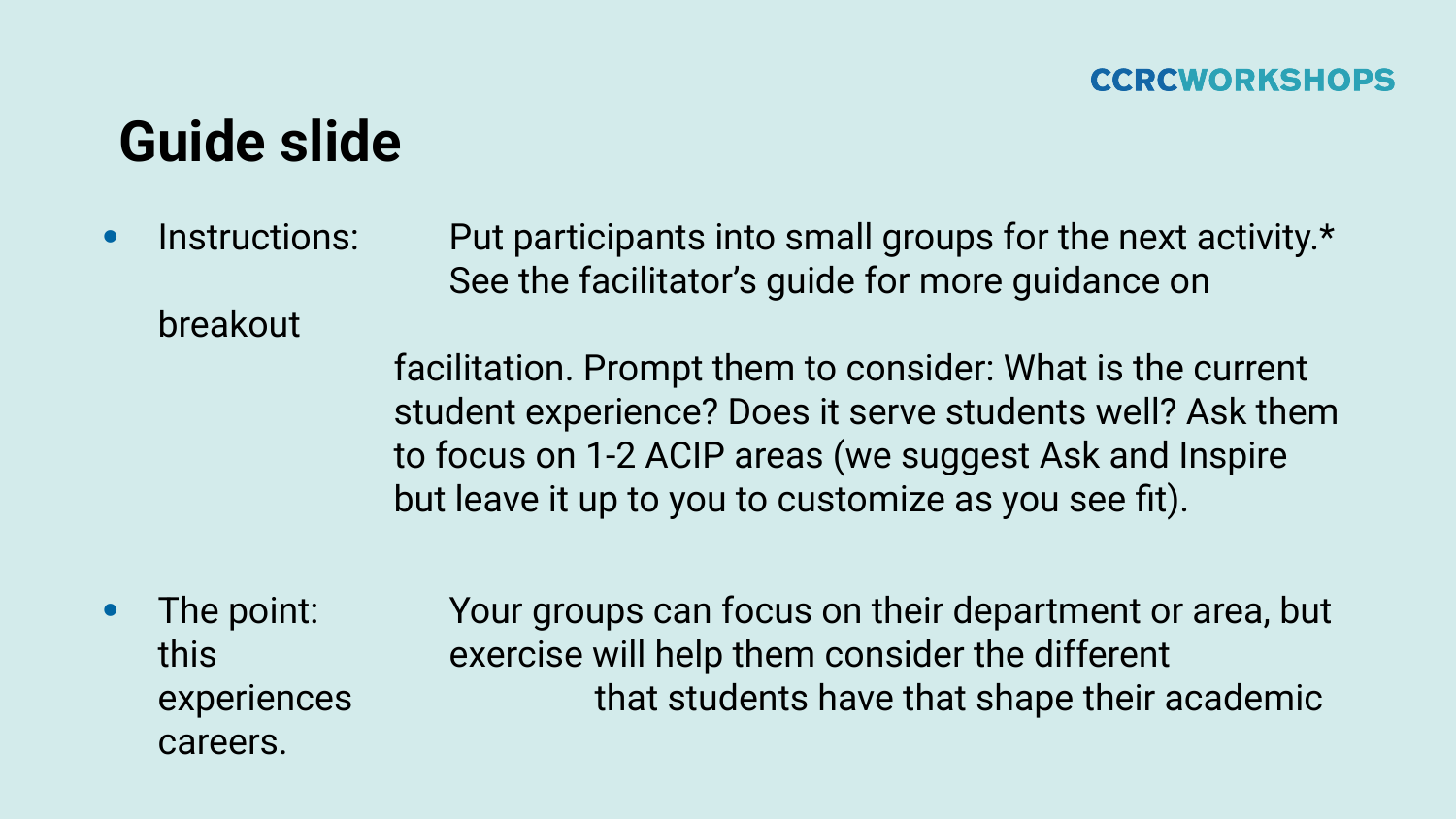

# Guide slide
Instructions: 	Put participants into small groups for the next activity.* 		See the facilitator’s guide for more guidance on breakout
		facilitation. Prompt them to consider: What is the current
		student experience? Does it serve students well? Ask them
		to focus on 1-2 ACIP areas (we suggest Ask and Inspire
		but leave it up to you to customize as you see fit).

The point: 	Your groups can focus on their department or area, but this 		exercise will help them consider the different experiences 		that students have that shape their academic careers.